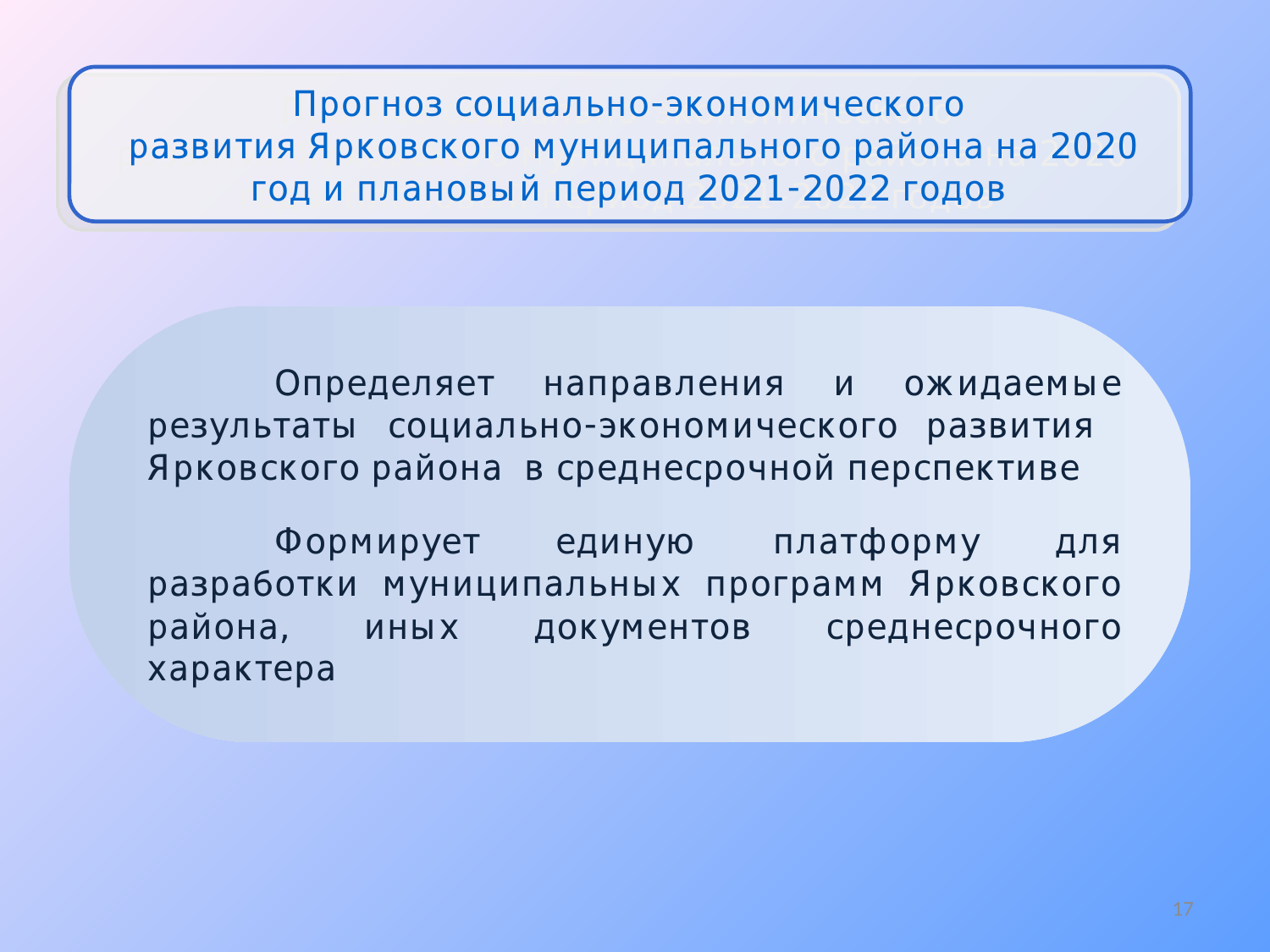

Прогноз социально-экономического
 развития Ярковского муниципального района на 2020 год и плановый период 2021-2022 годов
	Определяет направления и ожидаемые результаты социально-экономического развития  Ярковского района  в среднесрочной перспективе
	Формирует единую платформу для разработки муниципальных программ Ярковского района, иных документов среднесрочного характера
17